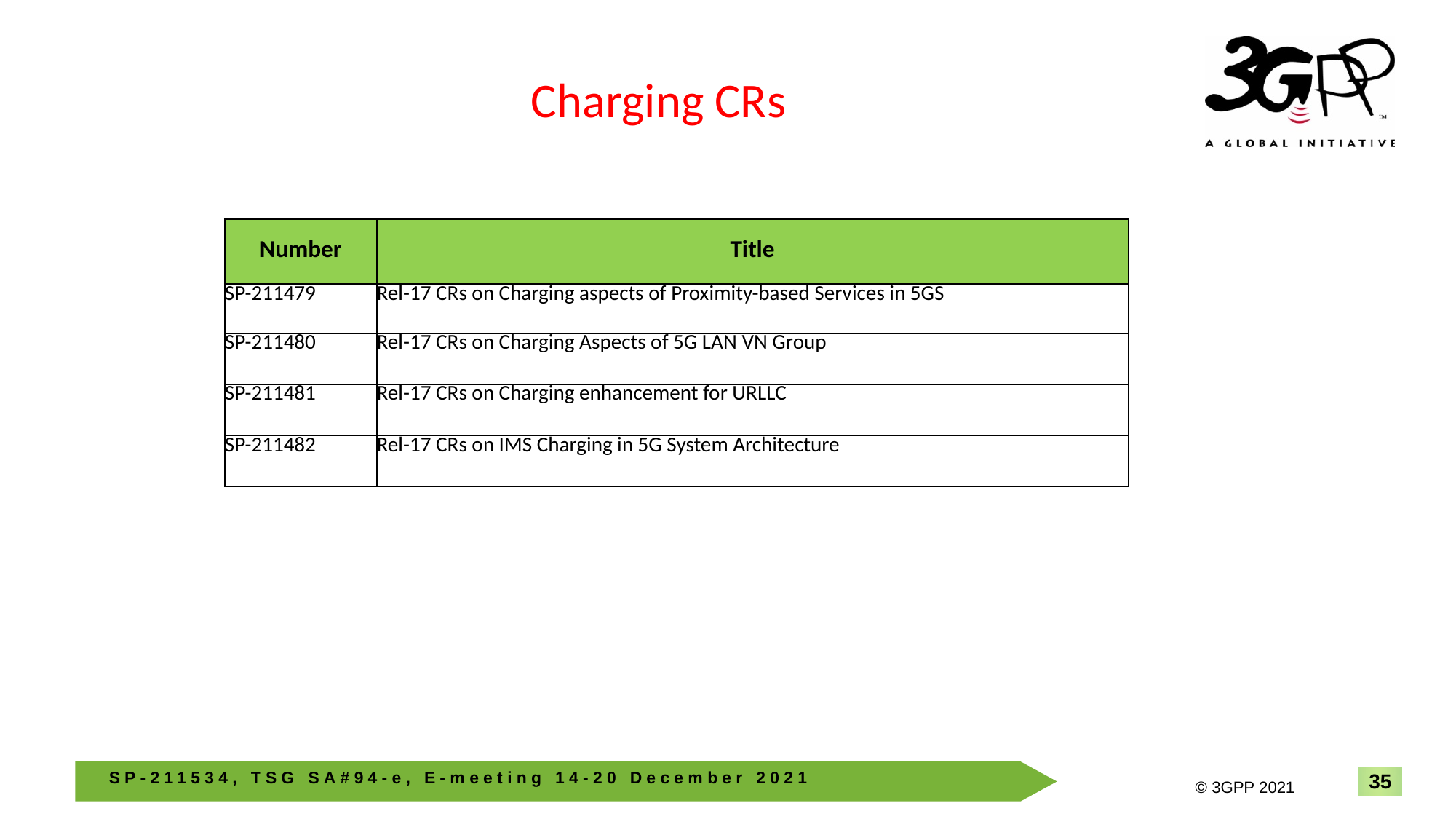

Charging CRs

| Number | Title |
| --- | --- |
| SP-211479 | Rel-17 CRs on Charging aspects of Proximity-based Services in 5GS |
| SP-211480 | Rel-17 CRs on Charging Aspects of 5G LAN VN Group |
| SP-211481 | Rel-17 CRs on Charging enhancement for URLLC |
| SP-211482 | Rel-17 CRs on IMS Charging in 5G System Architecture |